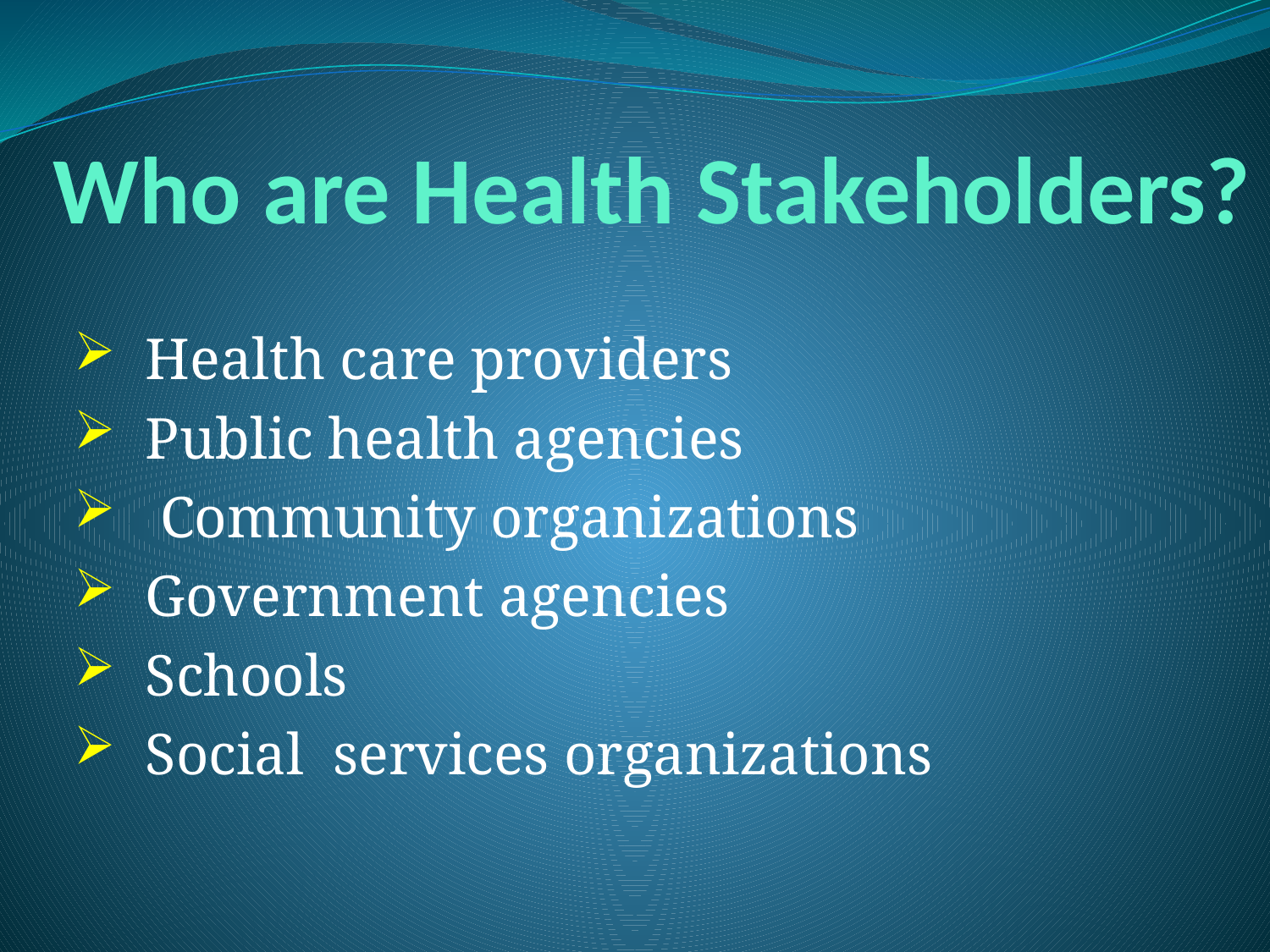

# Who are Health Stakeholders?
Health care providers
Public health agencies
 Community organizations
Government agencies
Schools
Social  services organizations